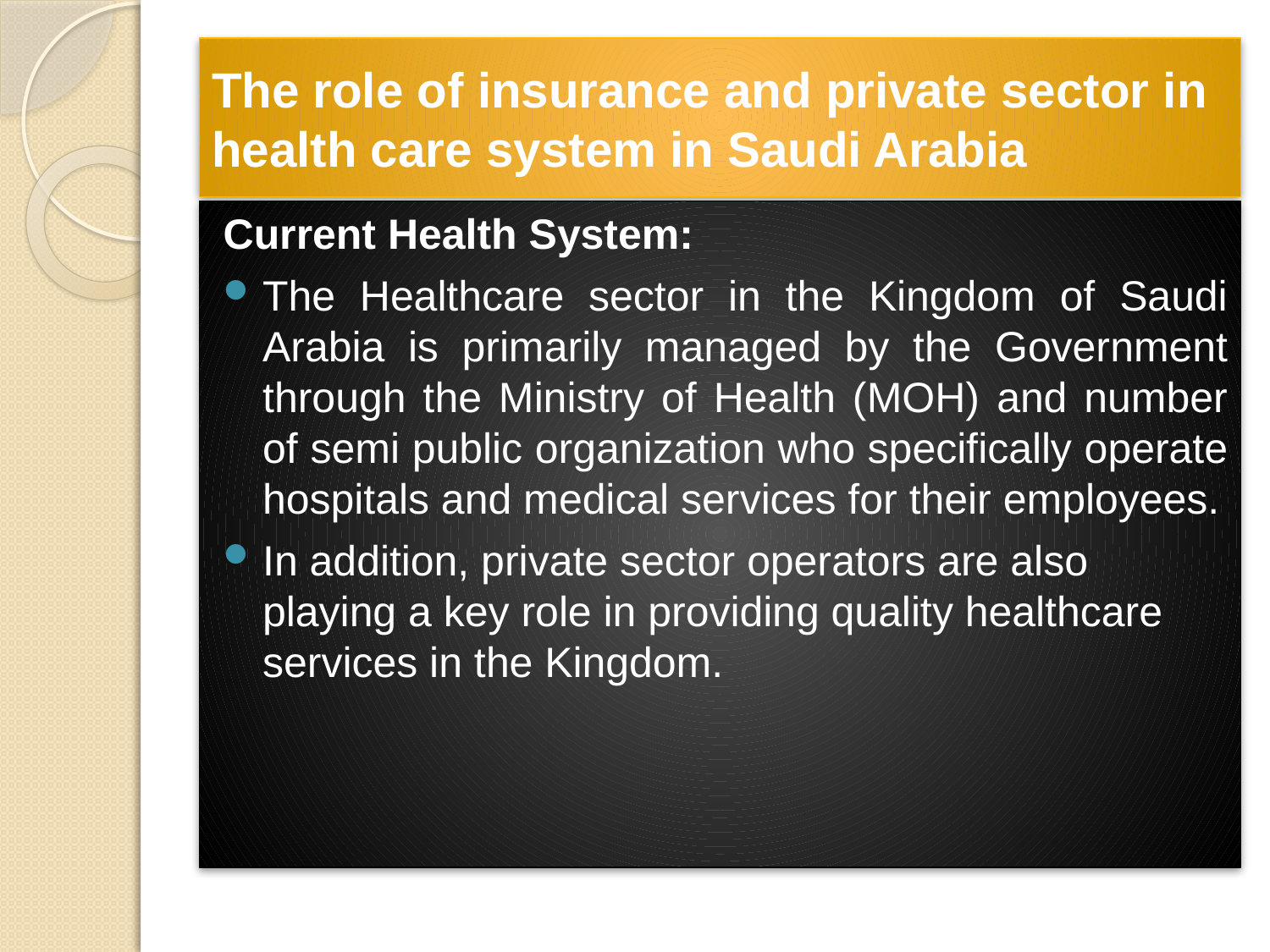

# The role of insurance and private sector in health care system in Saudi Arabia
Current Health System:
The Healthcare sector in the Kingdom of Saudi Arabia is primarily managed by the Government through the Ministry of Health (MOH) and number of semi public organization who specifically operate hospitals and medical services for their employees.
In addition, private sector operators are also playing a key role in providing quality healthcare services in the Kingdom.